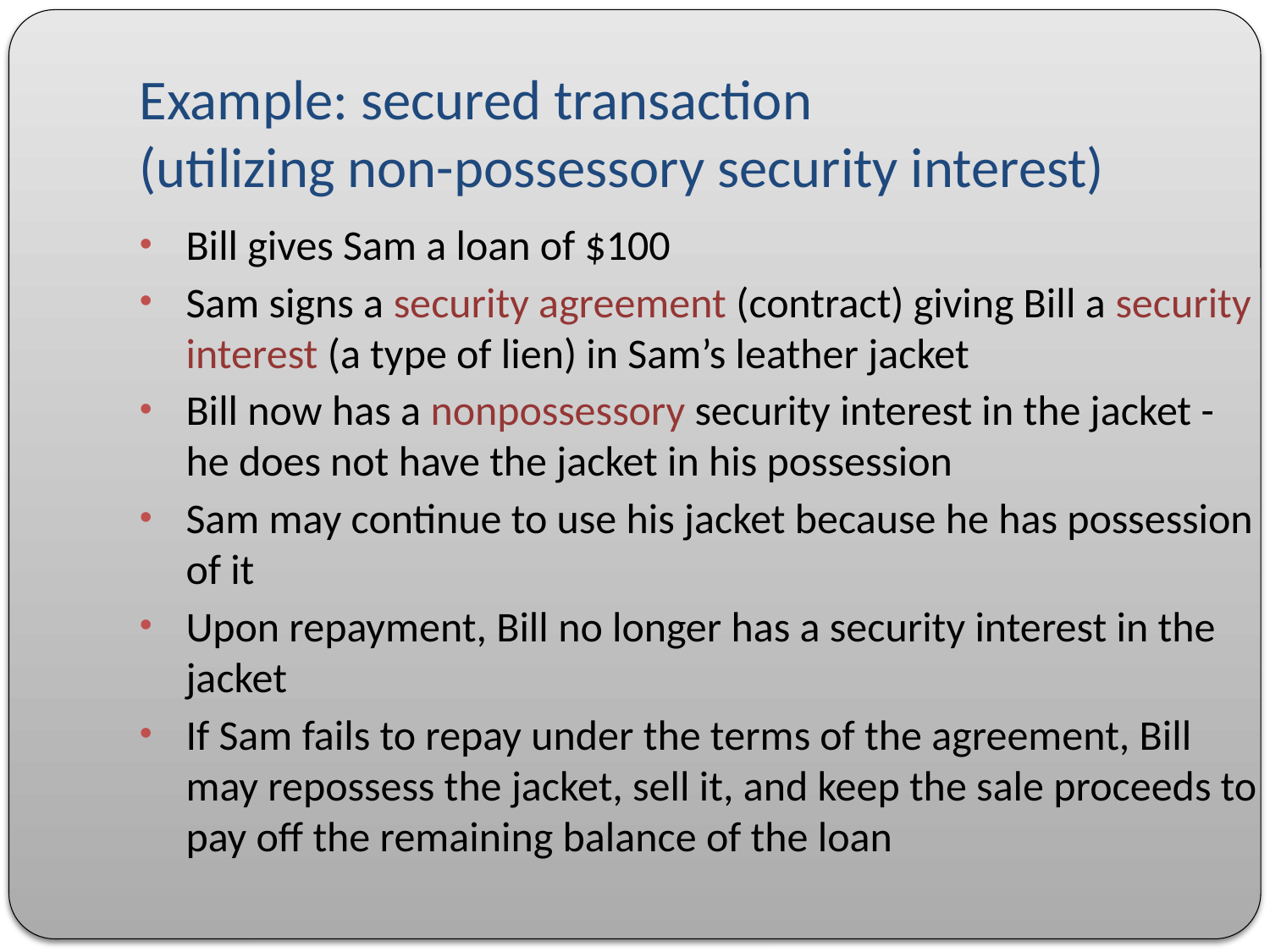

# Example: secured transaction (utilizing non-possessory security interest)
Bill gives Sam a loan of $100
Sam signs a security agreement (contract) giving Bill a security interest (a type of lien) in Sam’s leather jacket
Bill now has a nonpossessory security interest in the jacket - he does not have the jacket in his possession
Sam may continue to use his jacket because he has possession of it
Upon repayment, Bill no longer has a security interest in the jacket
If Sam fails to repay under the terms of the agreement, Bill may repossess the jacket, sell it, and keep the sale proceeds to pay off the remaining balance of the loan